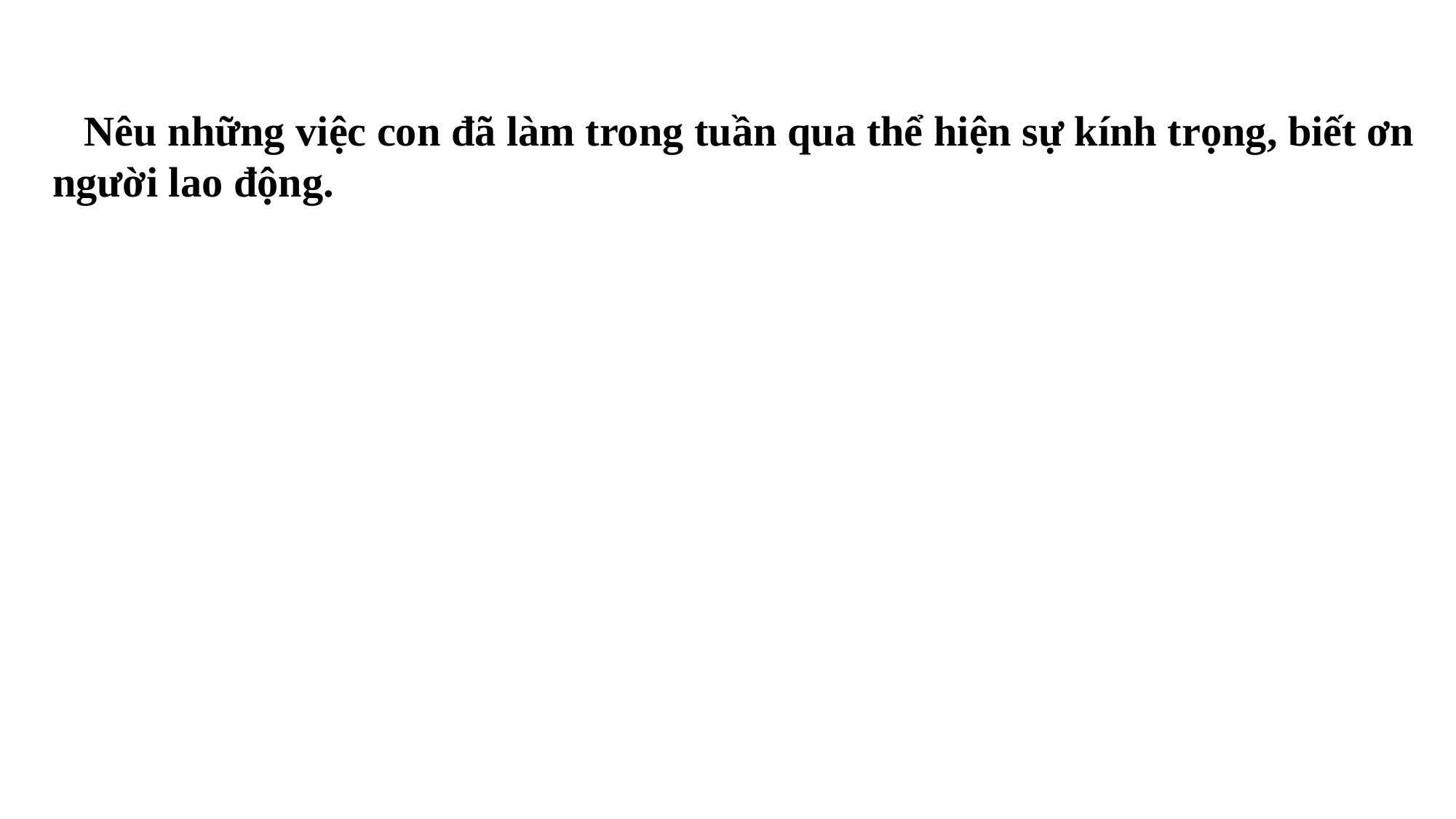

Nêu những việc con đã làm trong tuần qua thể hiện sự kính trọng, biết ơn người lao động.